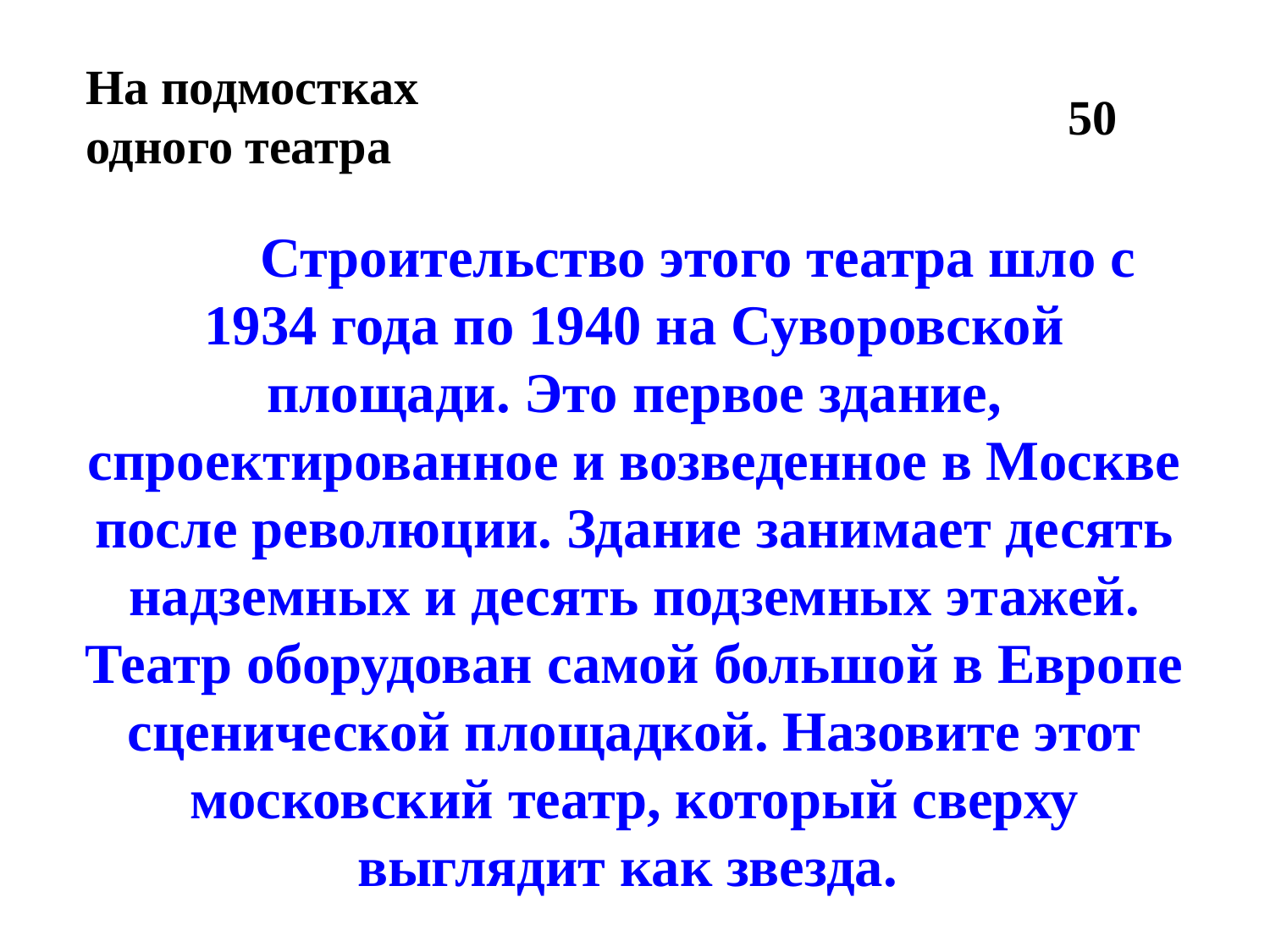

На подмостках
одного театра
50
	Строительство этого театра шло с 1934 года по 1940 на Суворовской площади. Это первое здание, спроектированное и возведенное в Москве после революции. Здание занимает десять надземных и десять подземных этажей. Театр оборудован самой большой в Европе сценической площадкой. Назовите этот московский театр, который сверху выглядит как звезда.